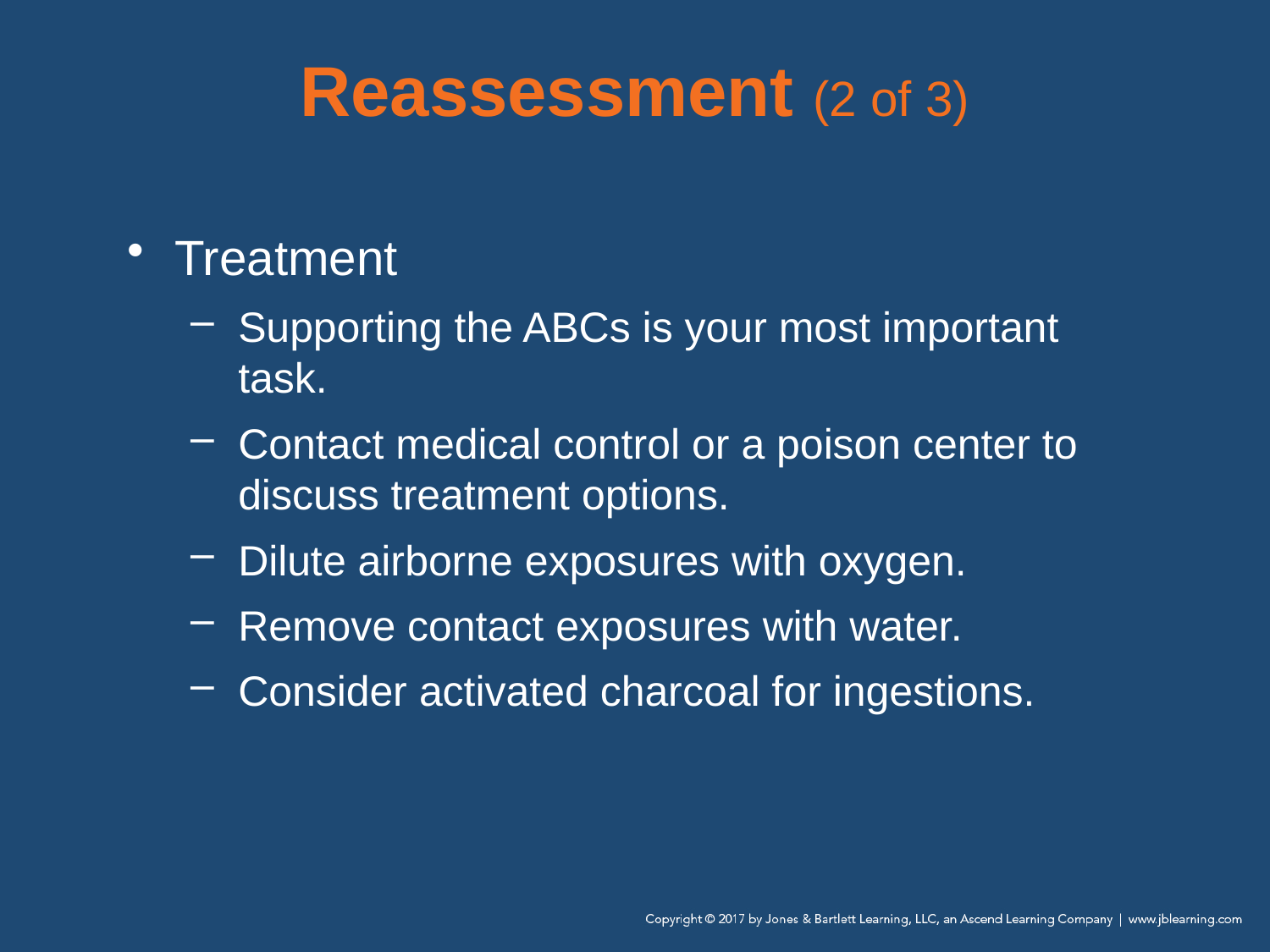

# Reassessment (2 of 3)
Treatment
Supporting the ABCs is your most important task.
Contact medical control or a poison center to discuss treatment options.
Dilute airborne exposures with oxygen.
Remove contact exposures with water.
Consider activated charcoal for ingestions.